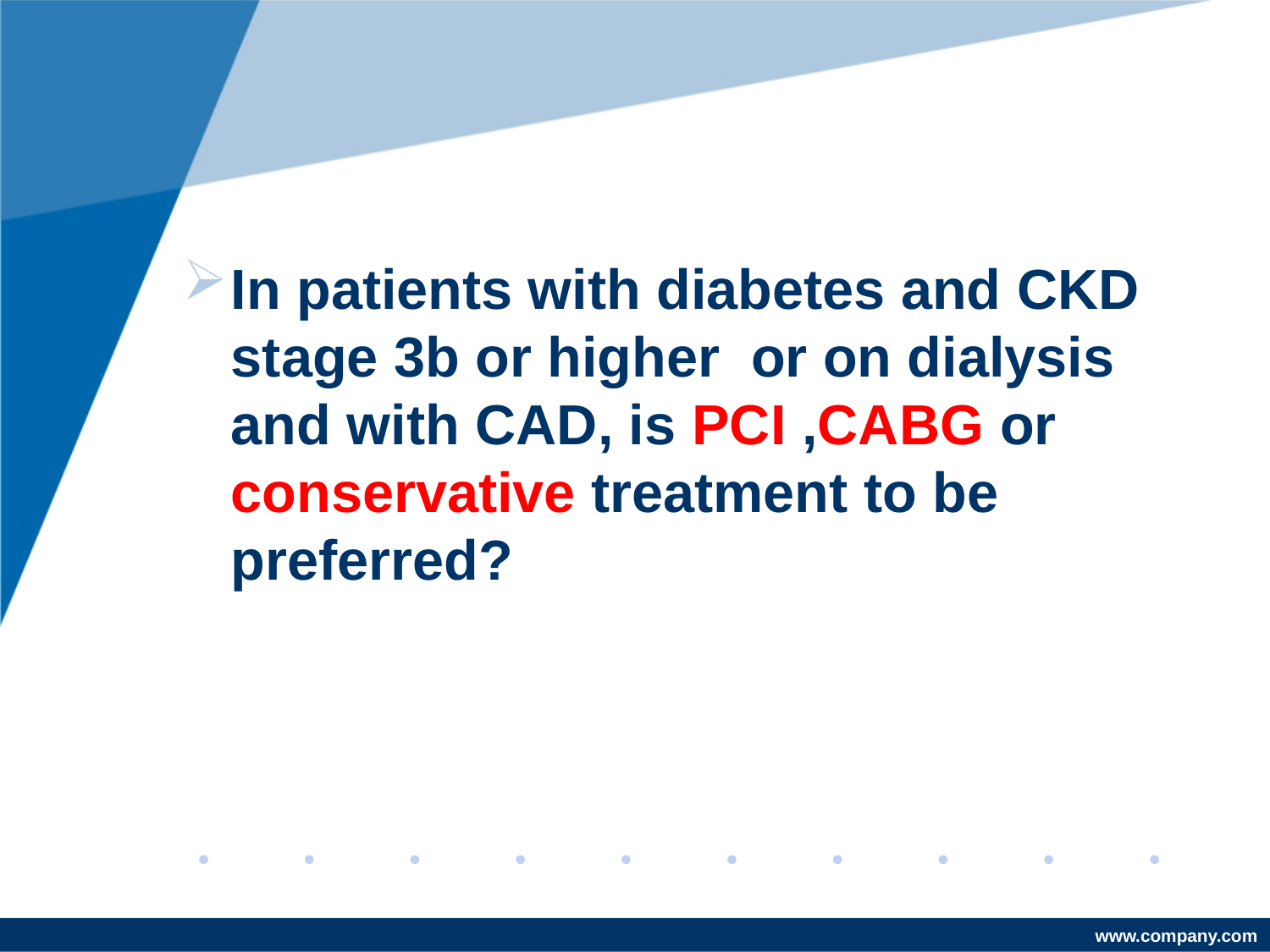

#
In patients with diabetes and CKD stage 3b or higher  or on dialysis and with CAD, is PCI ,CABG or conservative treatment to be preferred?